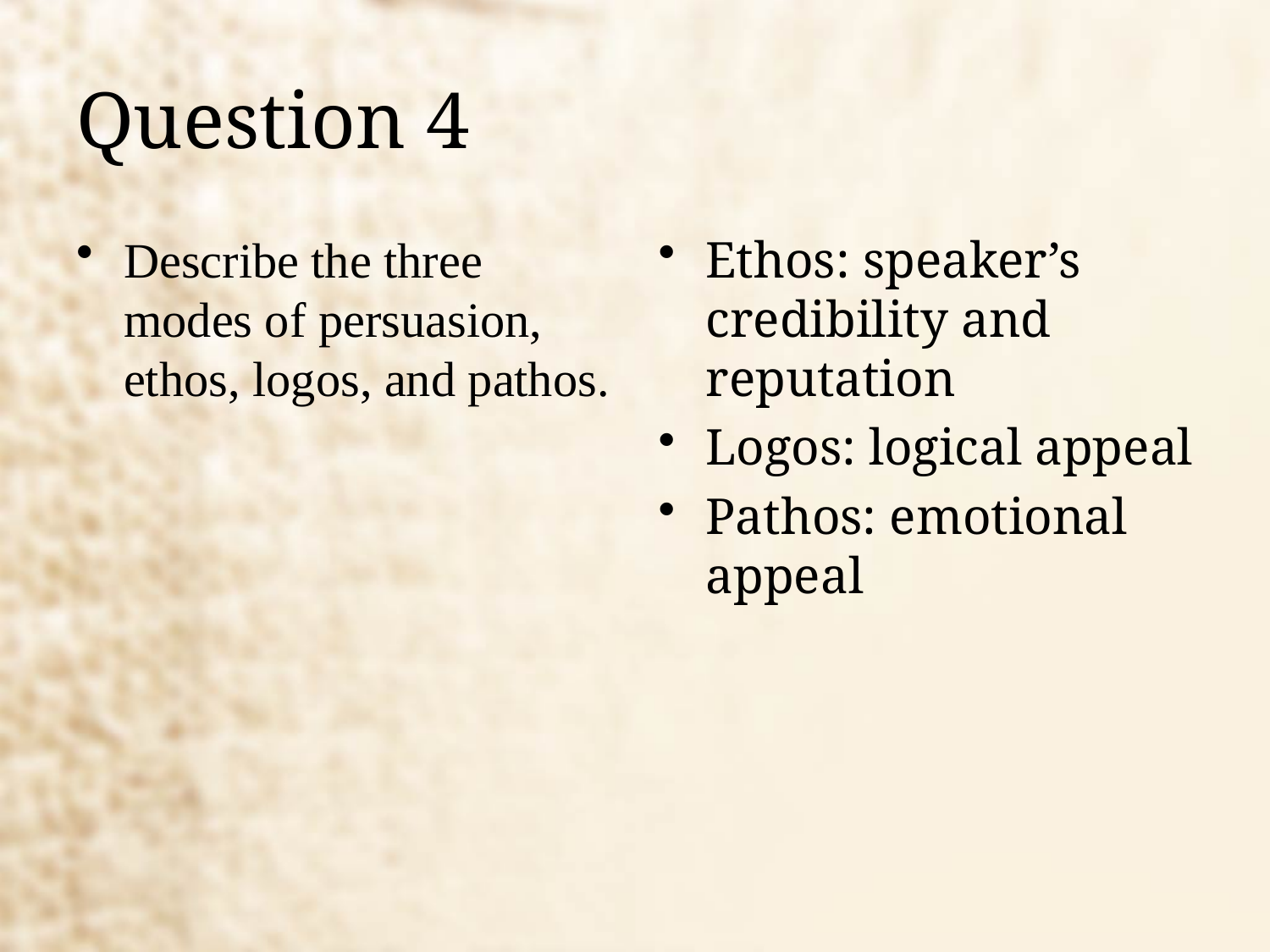

# Question 4
Describe the three modes of persuasion, ethos, logos, and pathos.

Ethos: speaker’s credibility and reputation
Logos: logical appeal
Pathos: emotional appeal